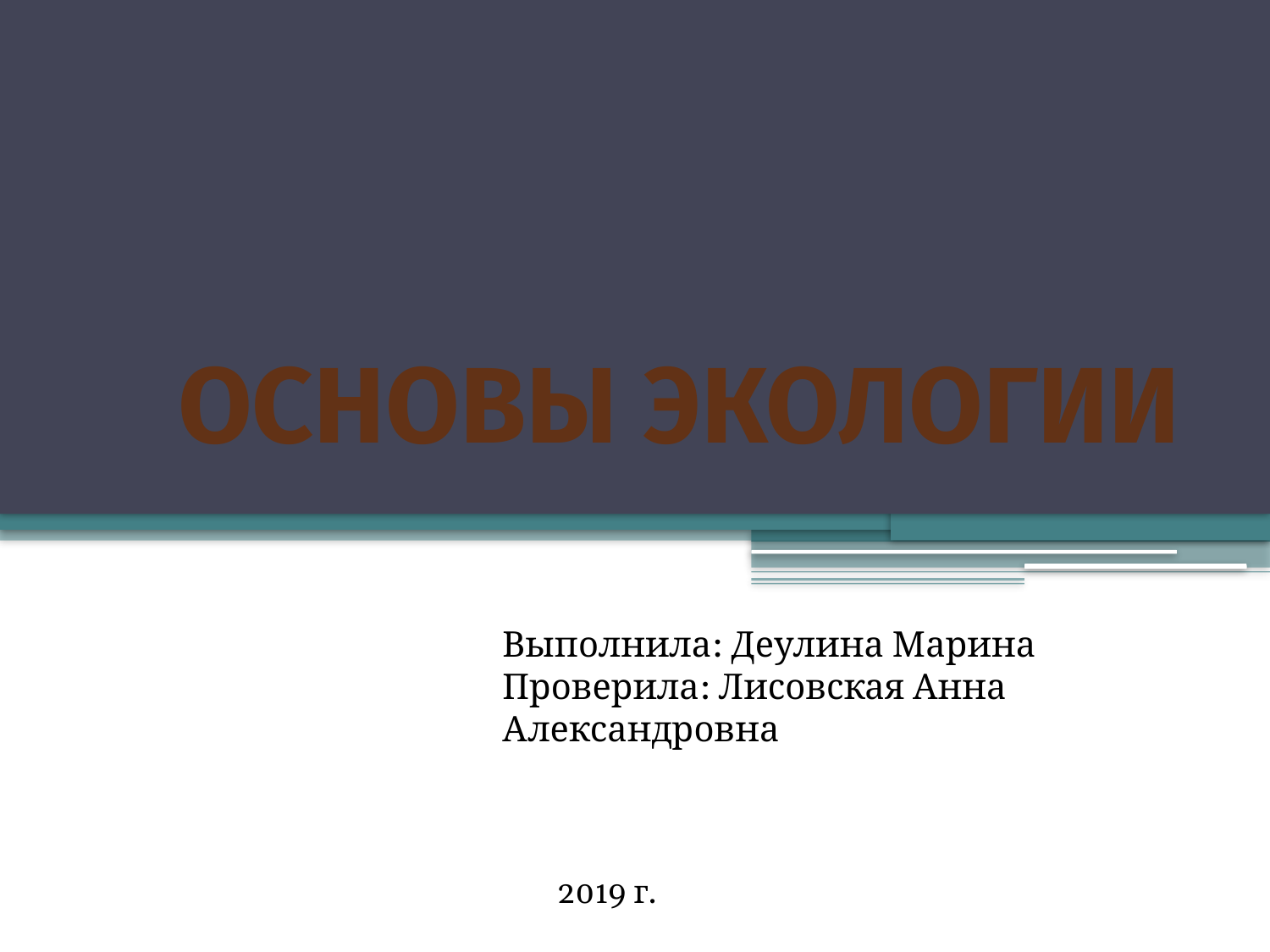

# Основы экологии
Выполнила: Деулина Марина
Проверила: Лисовская Анна Александровна
2019 г.